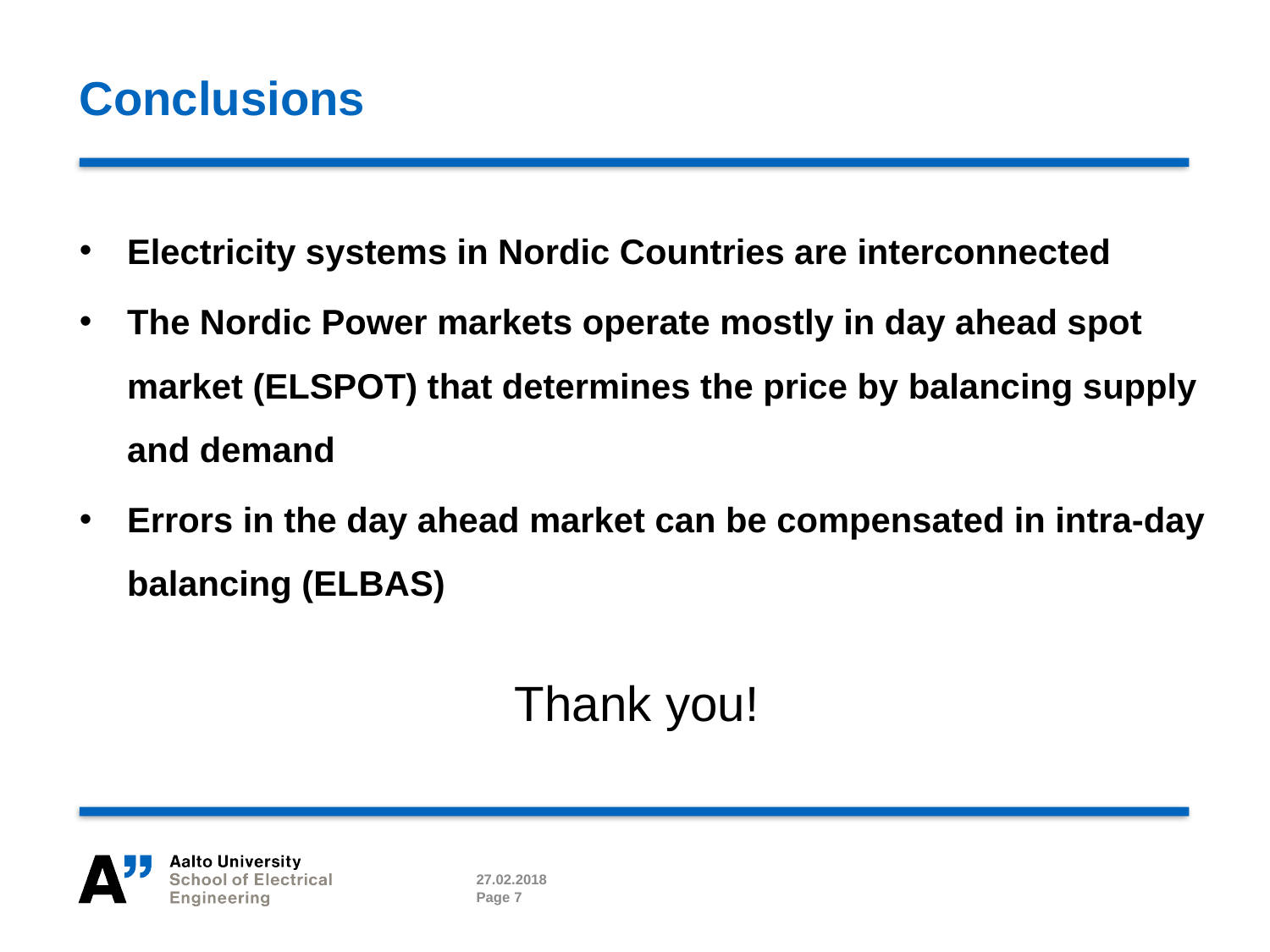

# Conclusions
Electricity systems in Nordic Countries are interconnected
The Nordic Power markets operate mostly in day ahead spot market (ELSPOT) that determines the price by balancing supply and demand
Errors in the day ahead market can be compensated in intra-day balancing (ELBAS)

Thank you!

27.02.2018
Page 7